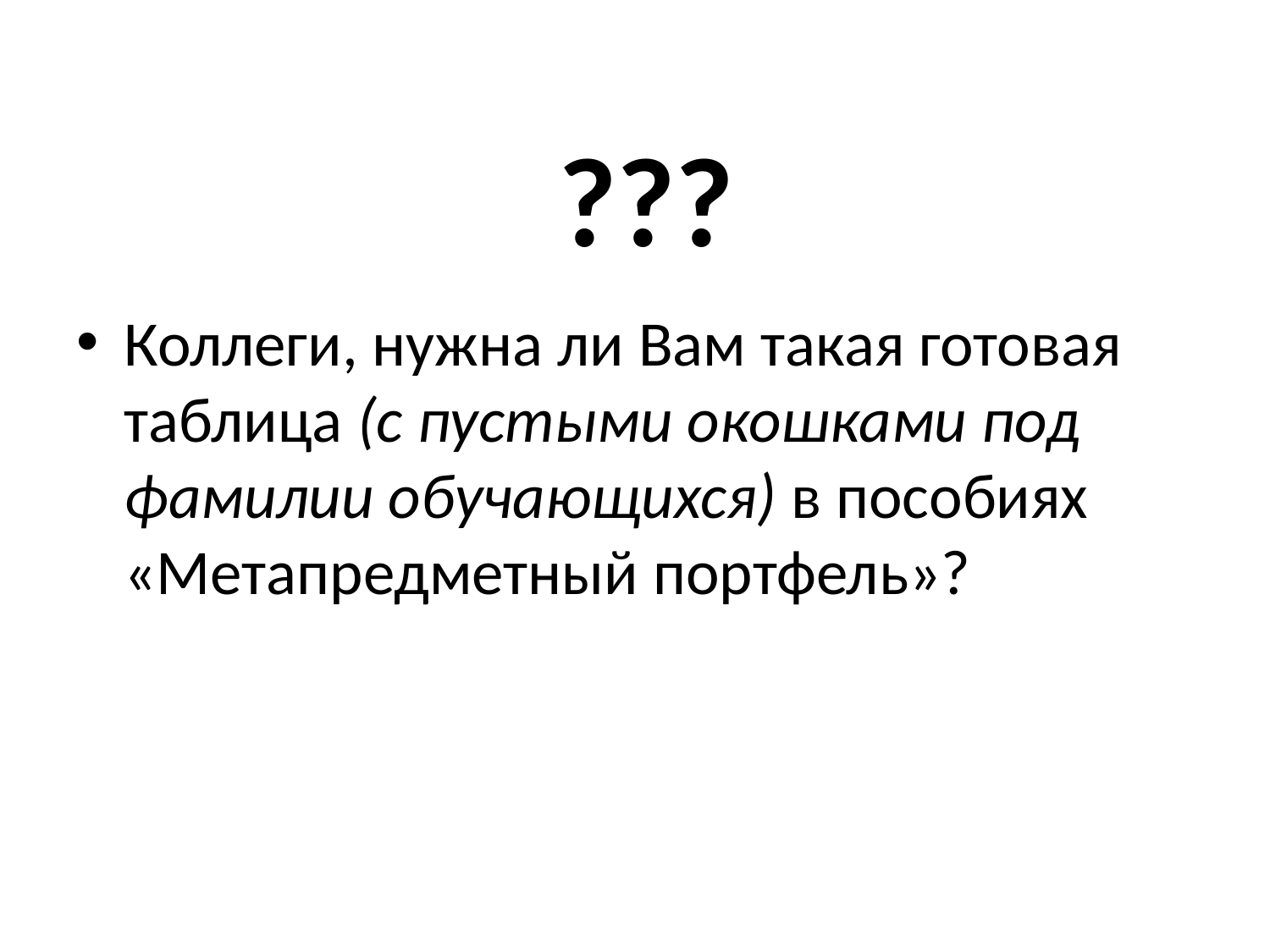

# ???
Коллеги, нужна ли Вам такая готовая таблица (с пустыми окошками под фамилии обучающихся) в пособиях «Метапредметный портфель»?